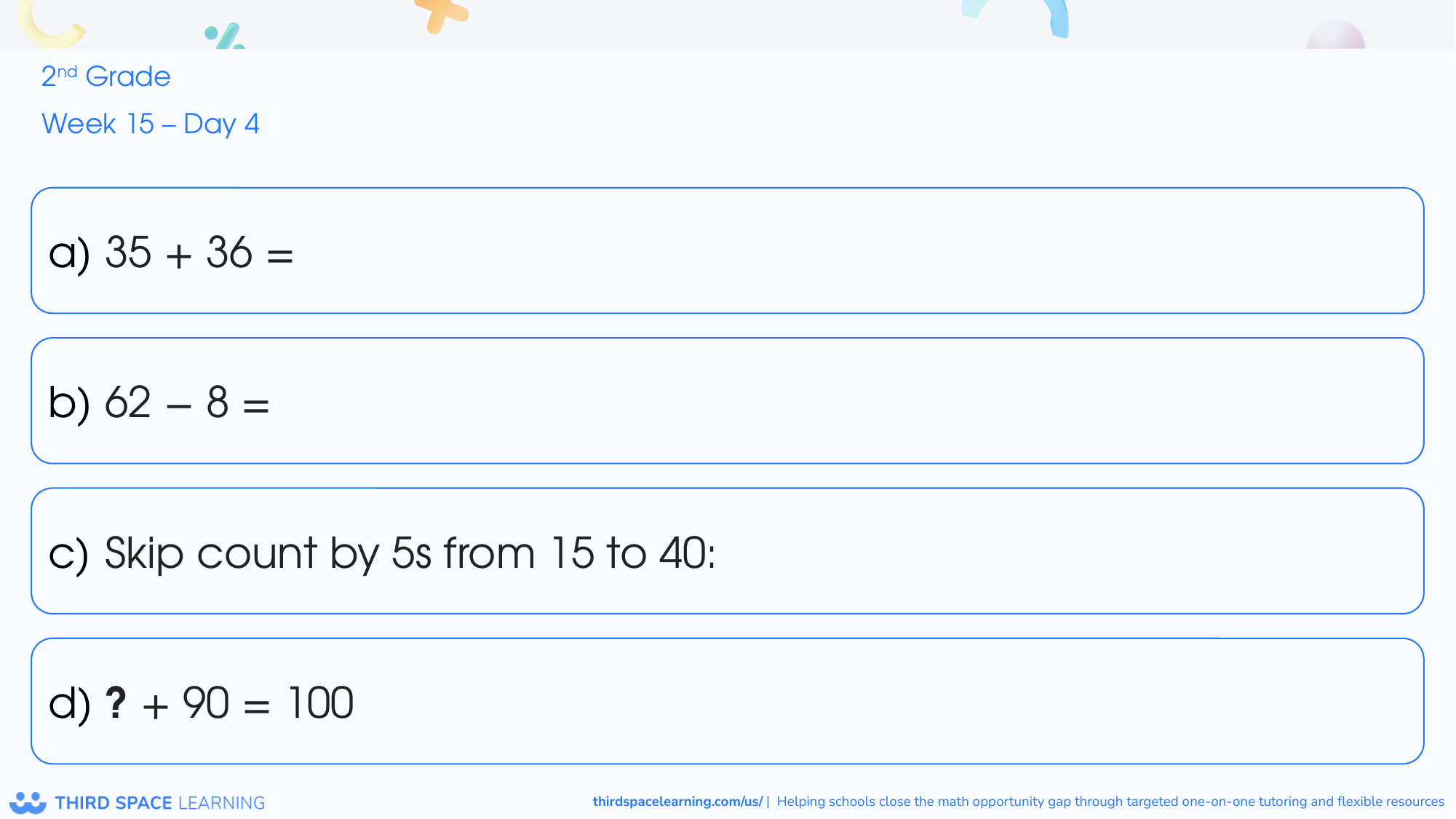

2nd Grade
Week 15 – Day 4
35 + 36 =
62 − 8 =
Skip count by 5s from 15 to 40:
? + 90 = 100